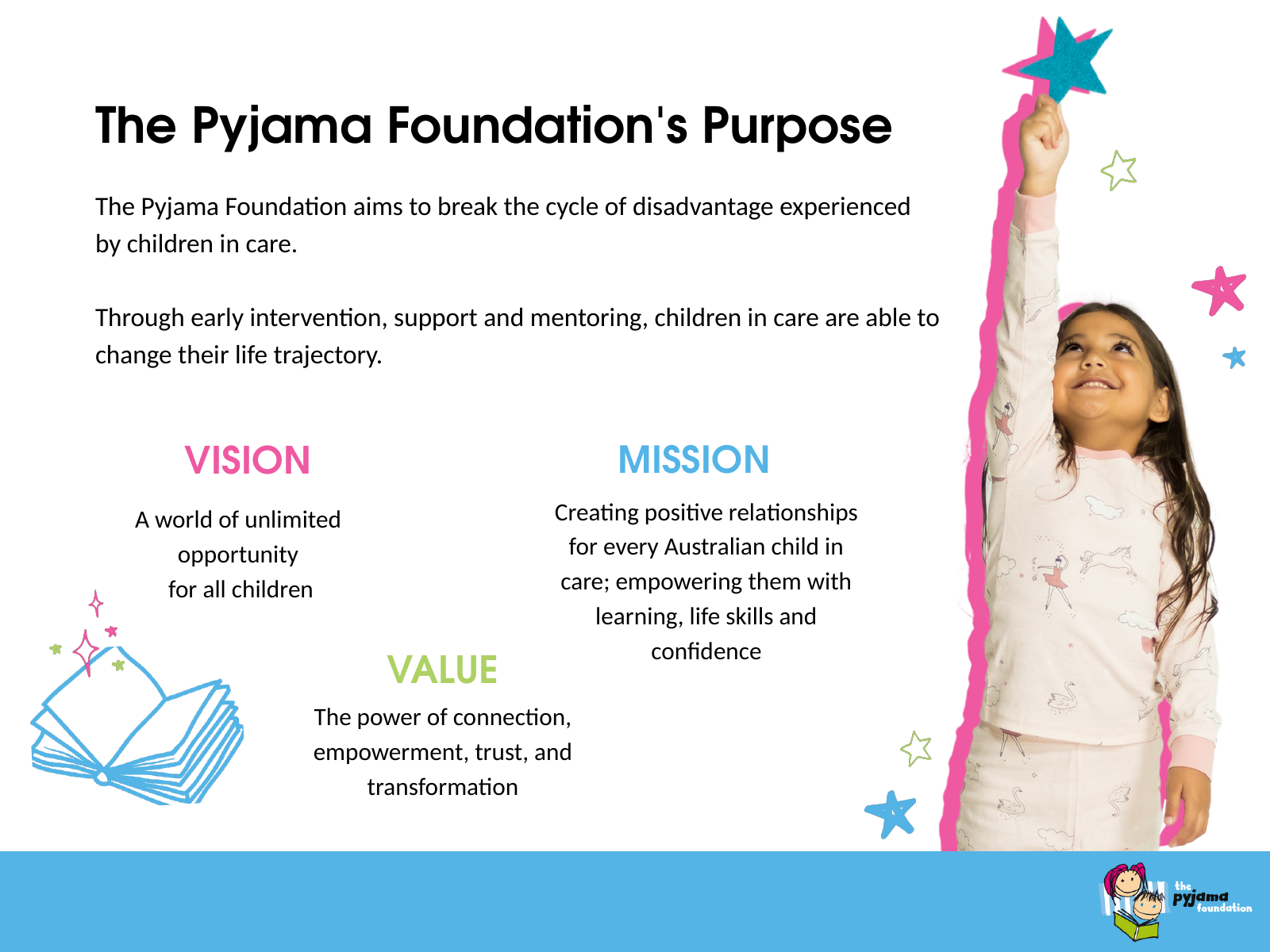

The Pyjama Foundation's Purpose

The Pyjama Foundation aims to break the cycle of disadvantage experienced by children in care.

Through early intervention, support and mentoring, children in care are able to change their life trajectory.

VISION
MISSION
Creating positive relationships for every Australian child in care; empowering them with learning, life skills and confidence
A world of unlimited opportunity
 for all children

VALUE

The power of connection, empowerment, trust, and transformation